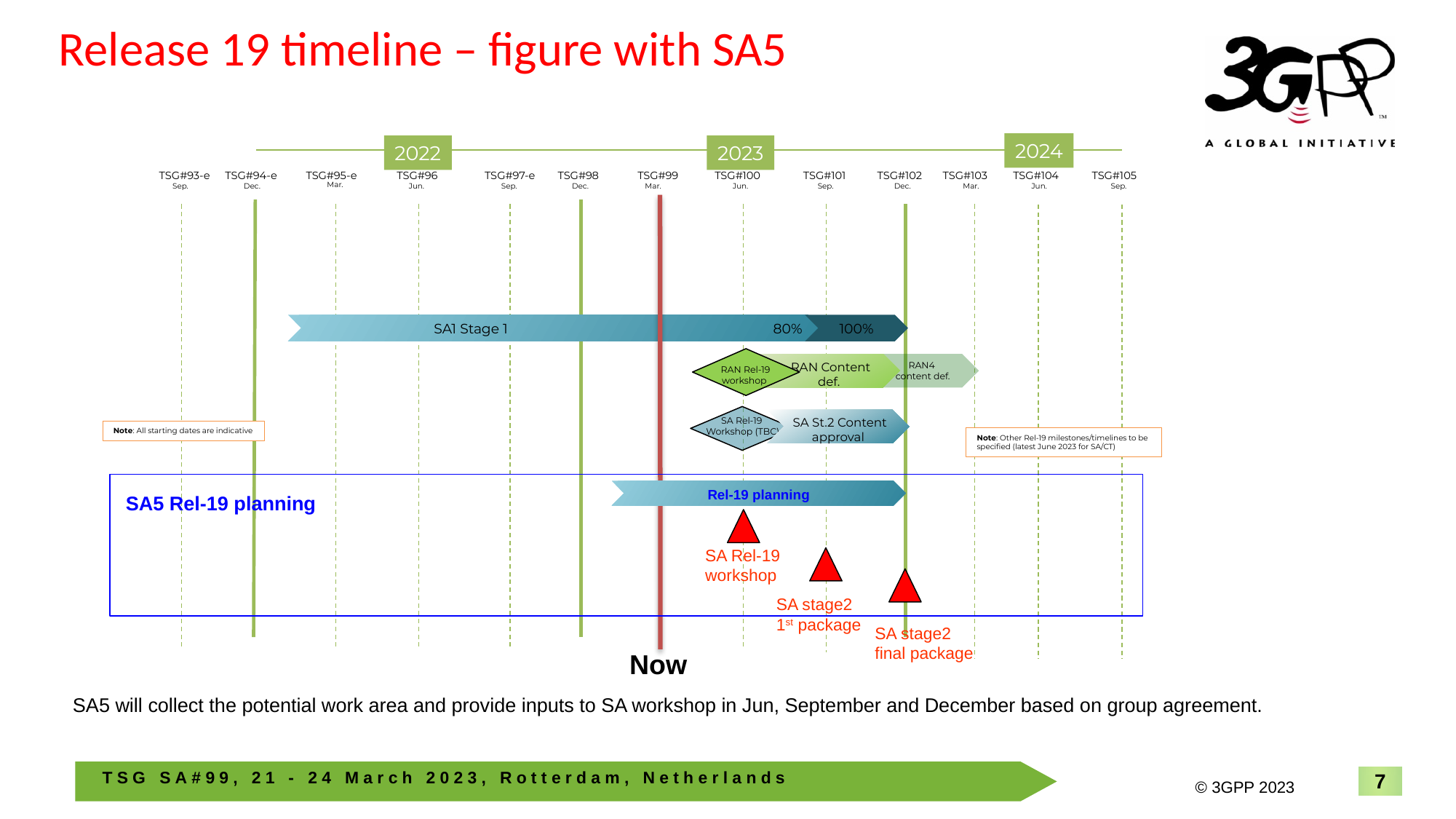

Release 19 timeline – figure with SA5
2024
2022
2023
TSG#93-e
TSG#94-e
TSG#95-e
TSG#96
TSG#97-e
TSG#98
TSG#99
TSG#100
TSG#101
TSG#102
TSG#103
TSG#104
TSG#105
Mar.
Sep.
Dec.
Jun.
Sep.
Dec.
Mar.
Jun.
Sep.
Dec.
Mar.
Jun.
Sep.
                                   SA1 Stage 1                                                                         80%
100%

 RAN Content def.
RAN4
content def.
 RAN Rel-19 workshop

SA Rel-19
Workshop (TBC)
 SA St.2 Content approval
Note: All starting dates are indicative
Note: Other Rel-19 milestones/timelines to be specified (latest June 2023 for SA/CT)

Rel-19 planning
SA5 Rel-19 planning

SA Rel-19 workshop

SA stage2
1st package
SA stage2
final package
Now
SA5 will collect the potential work area and provide inputs to SA workshop in Jun, September and December based on group agreement.